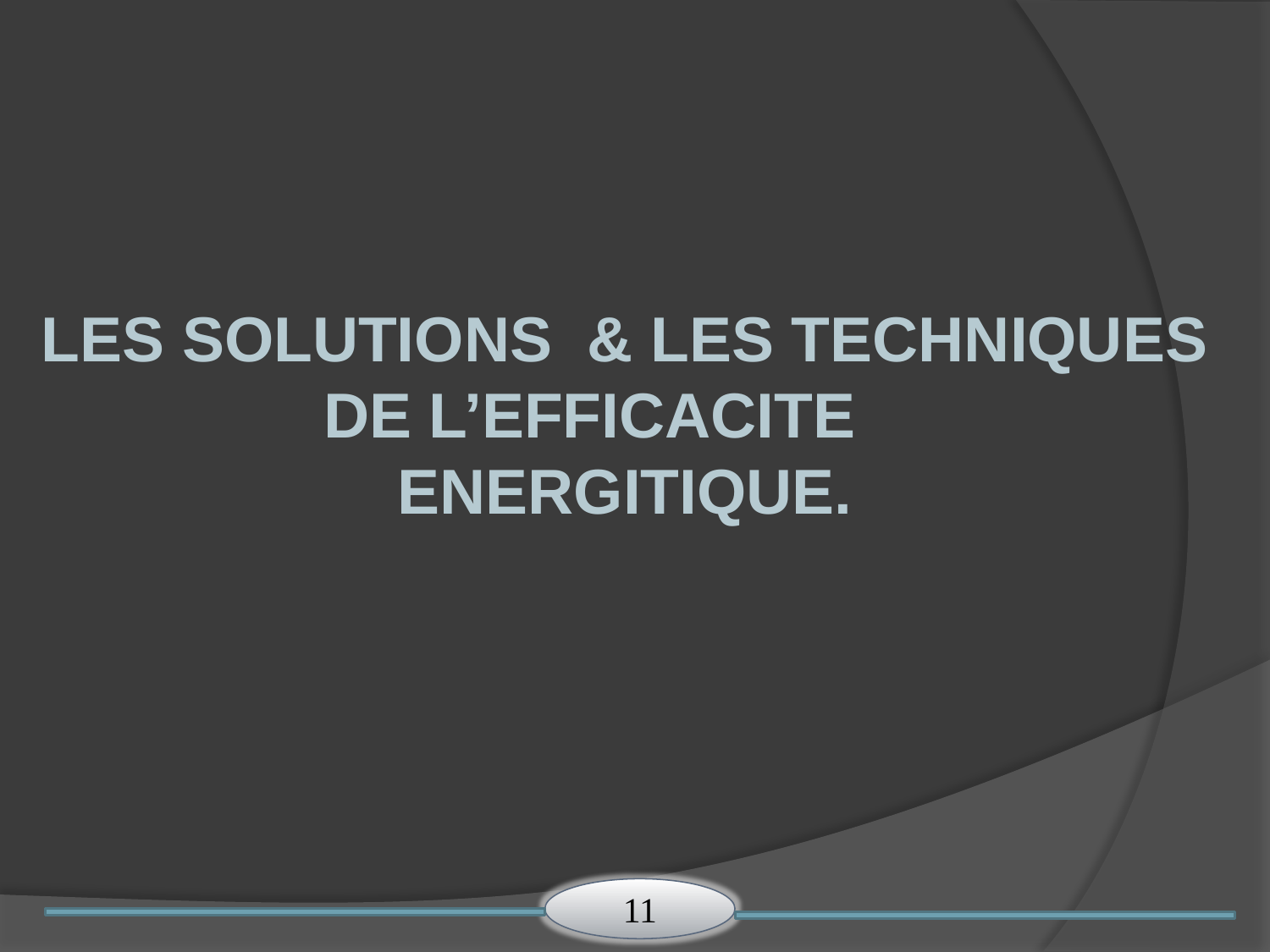

LES SOLUTIONS  & LES TECHNIQUES
 DE L’EFFICACITE
ENERGITIQUE.
11